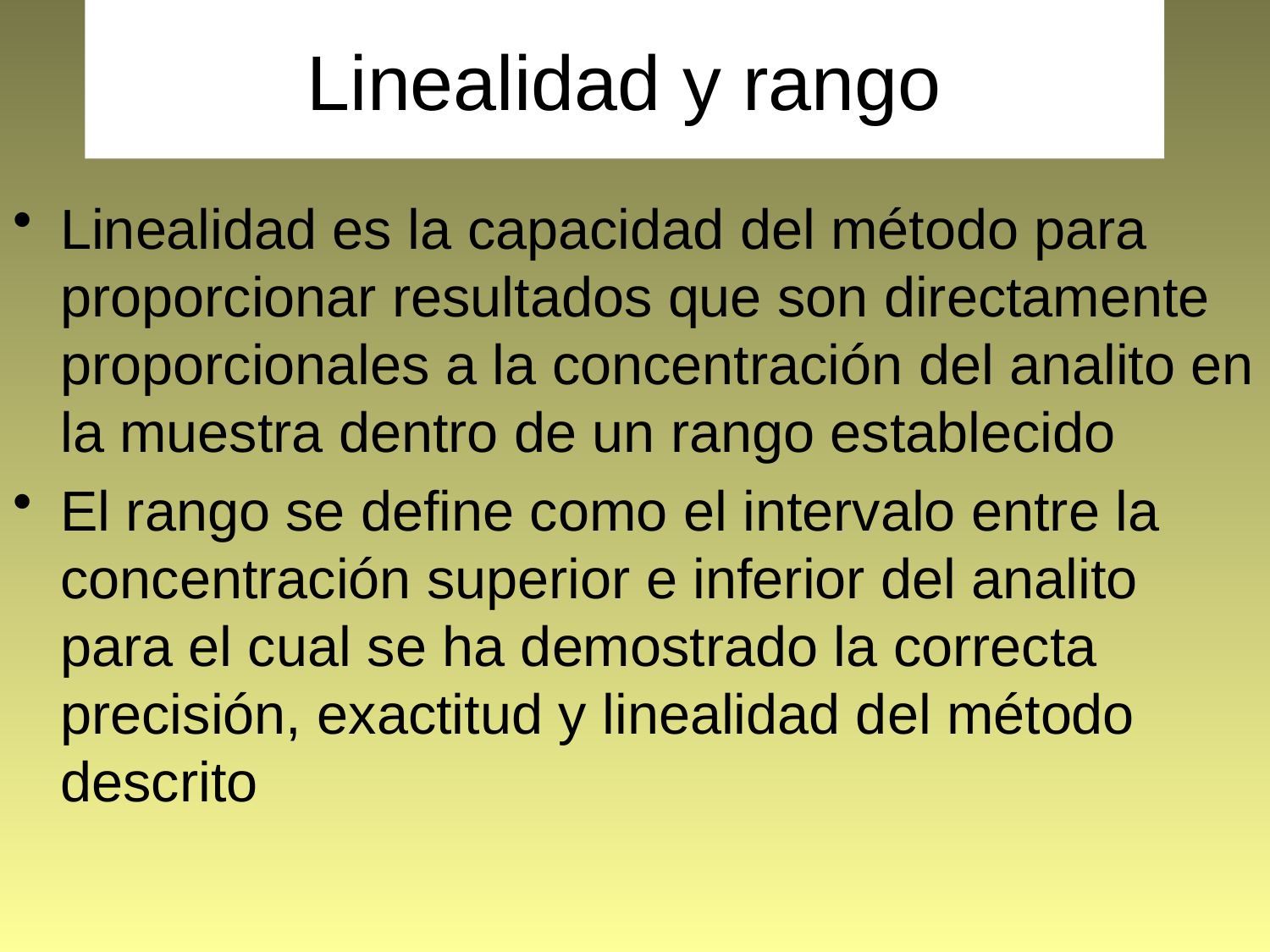

# Linealidad y rango
Linealidad es la capacidad del método para proporcionar resultados que son directamente proporcionales a la concentración del analito en la muestra dentro de un rango establecido
El rango se define como el intervalo entre la concentración superior e inferior del analito para el cual se ha demostrado la correcta precisión, exactitud y linealidad del método descrito